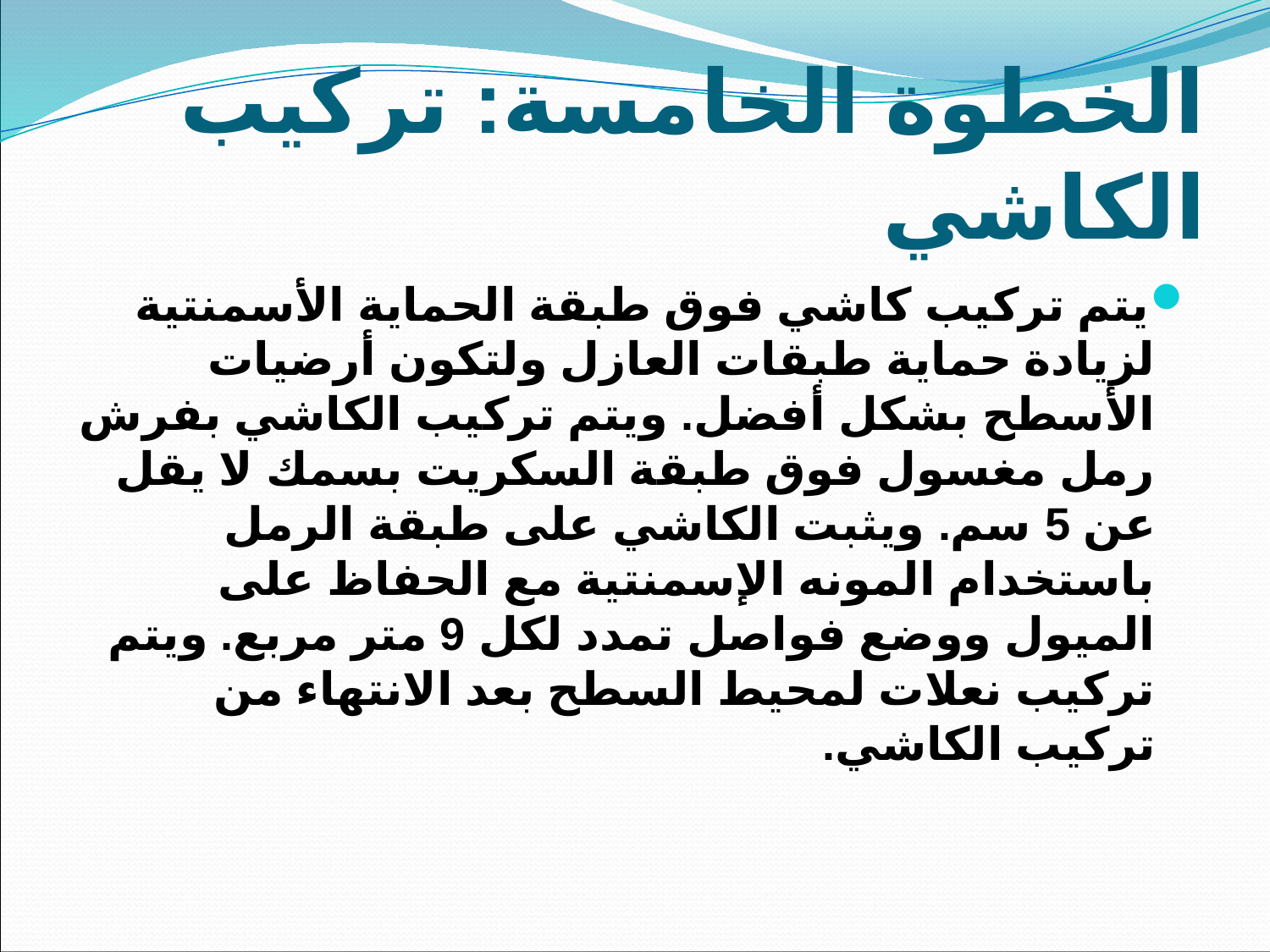

# الخطوة الخامسة: تركيب الكاشي
يتم تركيب كاشي فوق طبقة الحماية الأسمنتية لزيادة حماية طبقات العازل ولتكون أرضيات الأسطح بشكل أفضل. ويتم تركيب الكاشي بفرش رمل مغسول فوق طبقة السكريت بسمك لا يقل عن 5 سم. ويثبت الكاشي على طبقة الرمل باستخدام المونه الإسمنتية مع الحفاظ على الميول ووضع فواصل تمدد لكل 9 متر مربع. ويتم تركيب نعلات لمحيط السطح بعد الانتهاء من تركيب الكاشي.